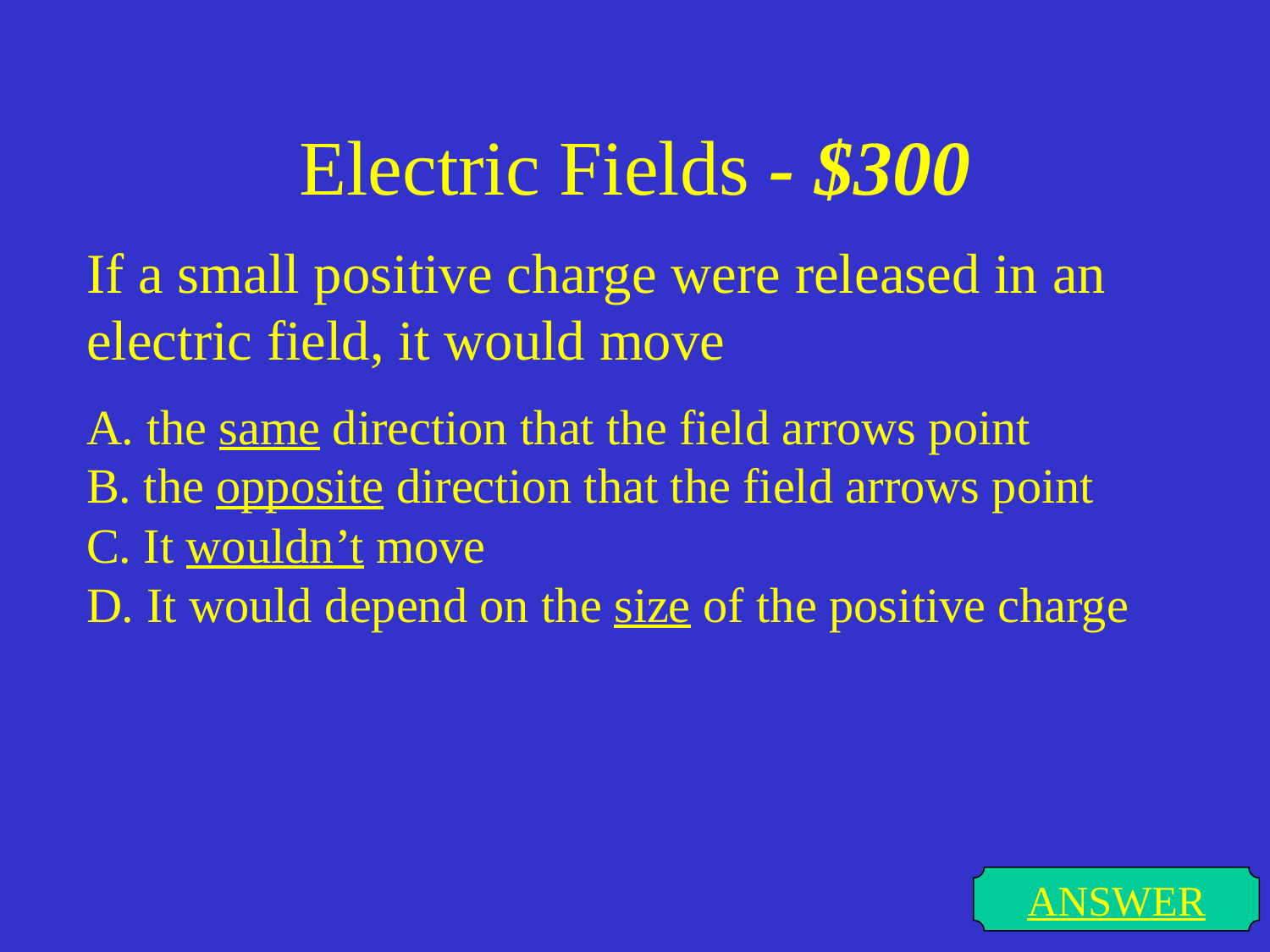

# Electric Fields - $300
If a small positive charge were released in an electric field, it would move

A. the same direction that the field arrows point
B. the opposite direction that the field arrows point
C. It wouldn’t move
D. It would depend on the size of the positive charge

ANSWER